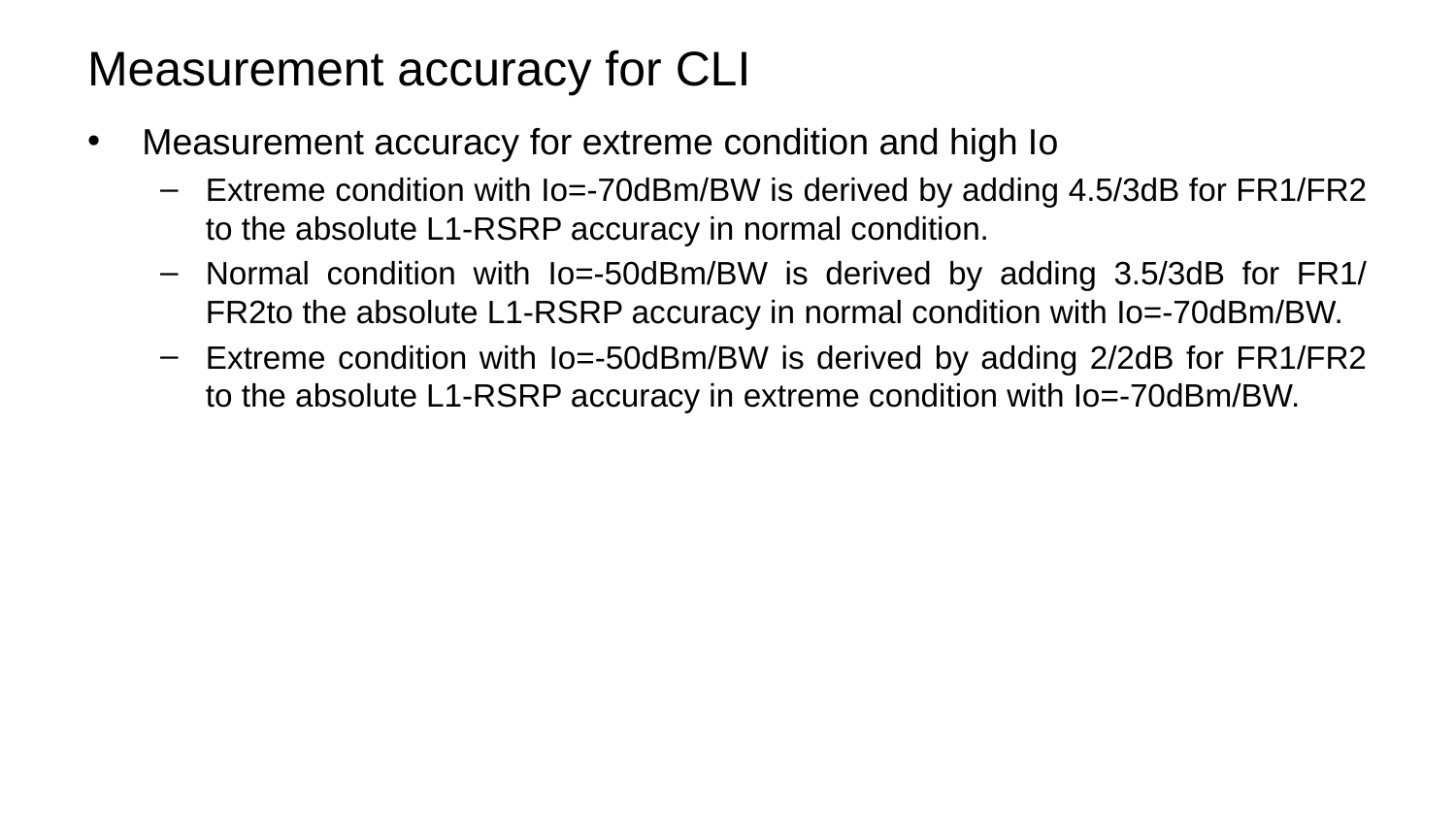

# Measurement accuracy for CLI
Measurement accuracy for extreme condition and high Io
Extreme condition with Io=-70dBm/BW is derived by adding 4.5/3dB for FR1/FR2 to the absolute L1-RSRP accuracy in normal condition.
Normal condition with Io=-50dBm/BW is derived by adding 3.5/3dB for FR1/FR2to the absolute L1-RSRP accuracy in normal condition with Io=-70dBm/BW.
Extreme condition with Io=-50dBm/BW is derived by adding 2/2dB for FR1/FR2 to the absolute L1-RSRP accuracy in extreme condition with Io=-70dBm/BW.